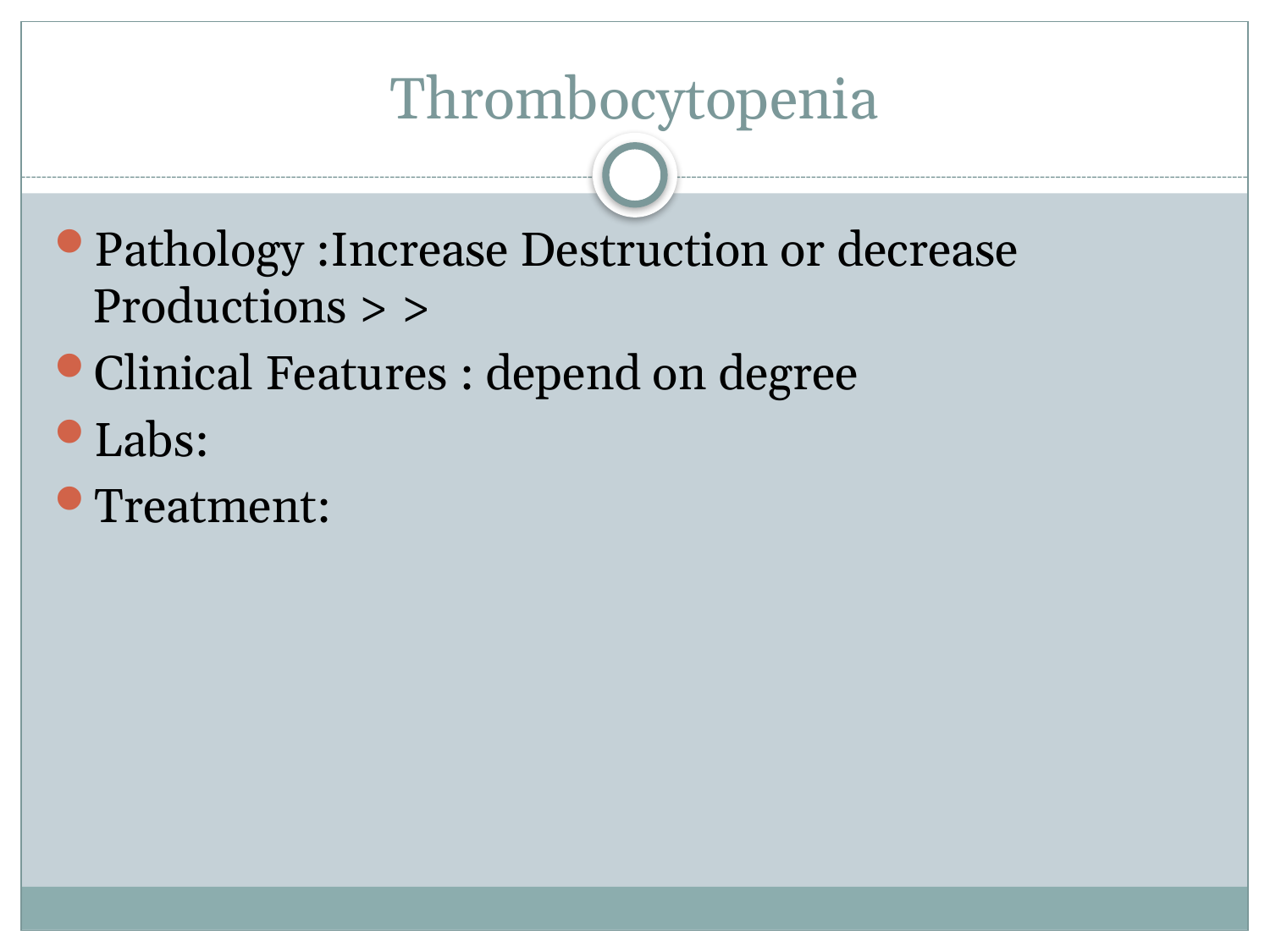

# Thrombocytopenia
Pathology :Increase Destruction or decrease Productions > >
Clinical Features : depend on degree
Labs:
Treatment: